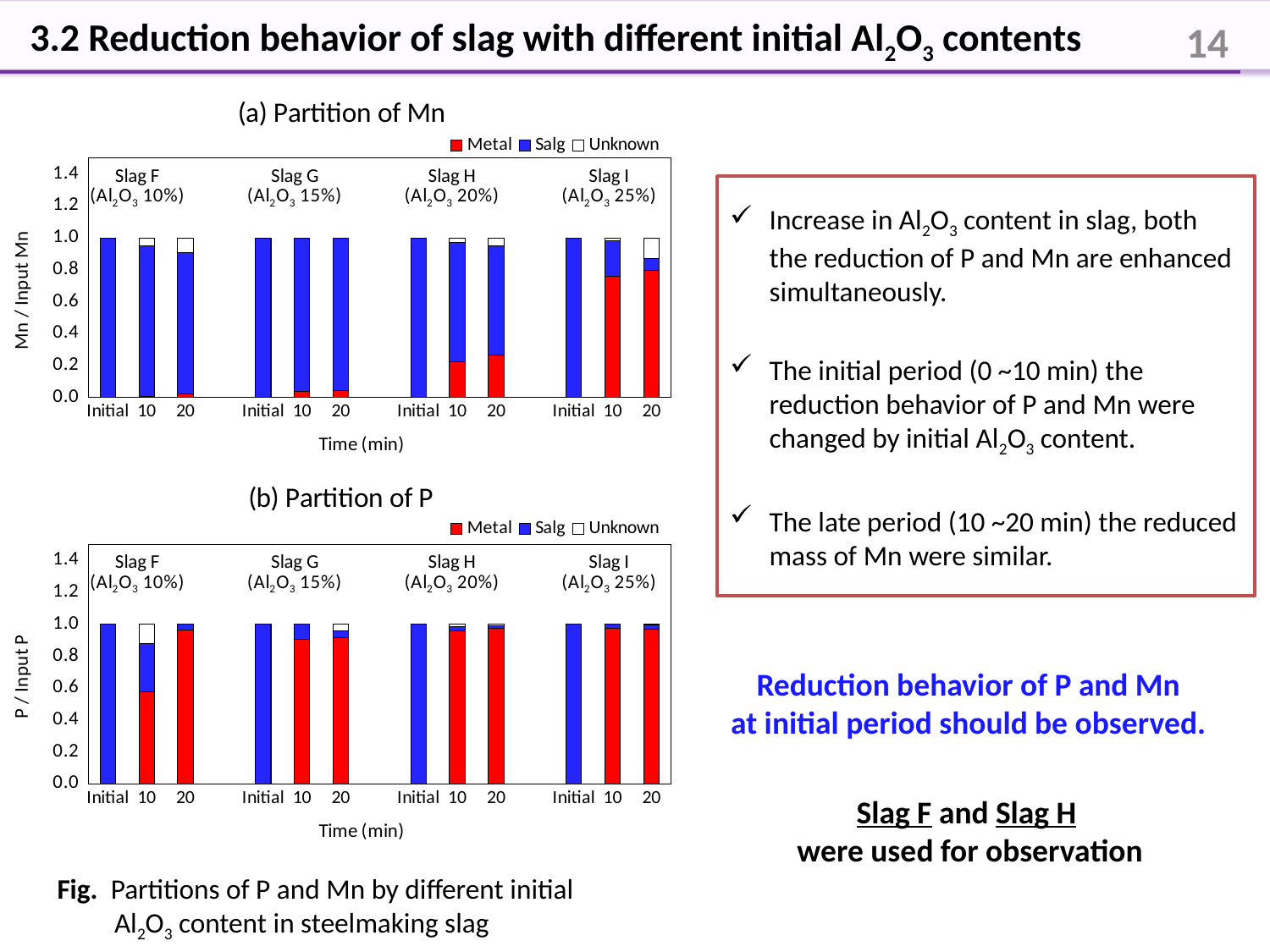

3.2 Reduction behavior of slag with different initial Al2O3 contents
14

### Chart: (a) Partition of Mn

| Category | Metal | Salg | Unknown |
|---|---|---|---|
| Initial | None | 1.0 | None |
| 10 | 0.007002678789223739 | 0.9413615817327259 | 0.051635739478050356 |
| 20 | 0.021210733418897683 | 0.8879336678399445 | 0.09085559874115776 |
|  | None | None | None |
| Initial | None | 1.0 | None |
| 10 | 0.03725030146552341 | 0.9627496985344765 | 0.0 |
| 20 | 0.044676801855806615 | 0.9553231981441934 | 0.0 |
|  | None | None | None |
| Initial | None | 1.0 | None |
| 10 | 0.22345025102320754 | 0.7492004175074896 | 0.02734933146930291 |
| 20 | 0.2651678896633548 | 0.6863532887980445 | 0.04847882153860074 |
|  | None | None | None |
| Initial | None | 1.0 | None |
| 10 | 0.7572687599589306 | 0.22295221003719684 | 0.019779030003872513 |
| 20 | 0.7978512181451138 | 0.07099714451163659 | 0.1311516373432496 |
Increase in Al2O3 content in slag, both the reduction of P and Mn are enhanced simultaneously.

The initial period (0 ~10 min) the reduction behavior of P and Mn were changed by initial Al2O3 content.

The late period (10 ~20 min) the reduced mass of Mn were similar.

### Chart: (b) Partition of P

| Category | Metal | Salg | Unknown |
|---|---|---|---|
| Initial | None | 1.0 | None |
| 10 | 0.5796524105449868 | 0.3006878142068322 | 0.11965977524818111 |
| 20 | 0.9643835527492645 | 0.035616447250735574 | 0.0 |
|  | None | None | None |
| Initial | None | 1.0 | None |
| 10 | 0.9078023806846199 | 0.09219761931538008 | 0.0 |
| 20 | 0.9176798303978284 | 0.039860604370900464 | 0.042459565231271125 |
|  | None | None | None |
| Initial | None | 1.0 | None |
| 10 | 0.9609629906499697 | 0.024261048446449596 | 0.014775960903580665 |
| 20 | 0.9755234008403357 | 0.016852358806627523 | 0.00762424035303673 |
|  | None | None | None |
| Initial | None | 1.0 | None |
| 10 | 0.976910076679509 | 0.023089923320490882 | 0.0 |
| 20 | 0.9714793958542776 | 0.022680576283933135 | 0.005840027861789293 |
Reduction behavior of P and Mn
at initial period should be observed.

Slag F and Slag H
were used for observation
Fig.  Partitions of P and Mn by different initial
         Al2O3 content in steelmaking slag